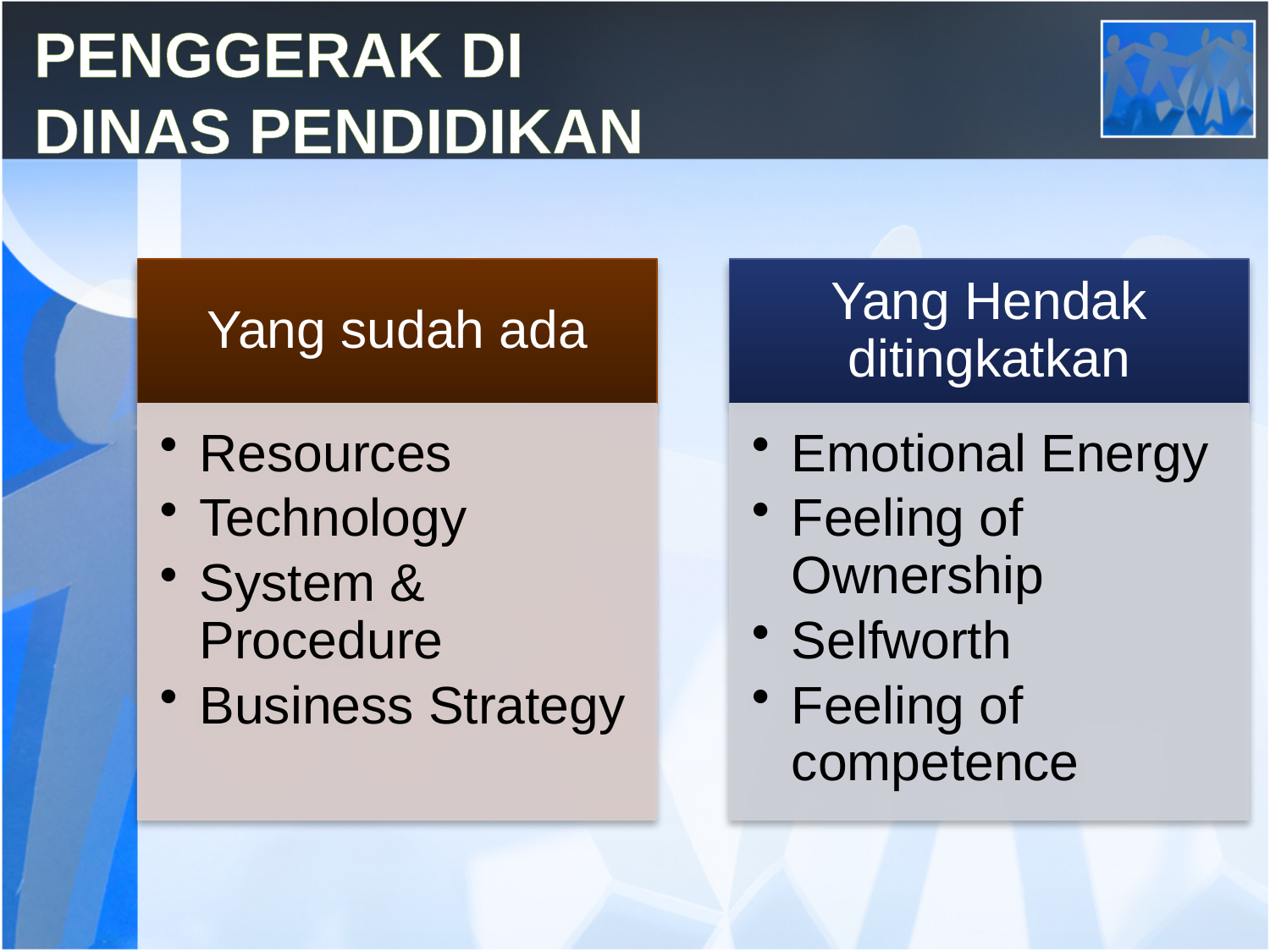

# PENGGERAK di dinas pendidikan
Yang sudah ada
Resources
Technology
System & Procedure
Business Strategy
Yang Hendak ditingkatkan
Emotional Energy
Feeling of Ownership
Selfworth
Feeling of competence